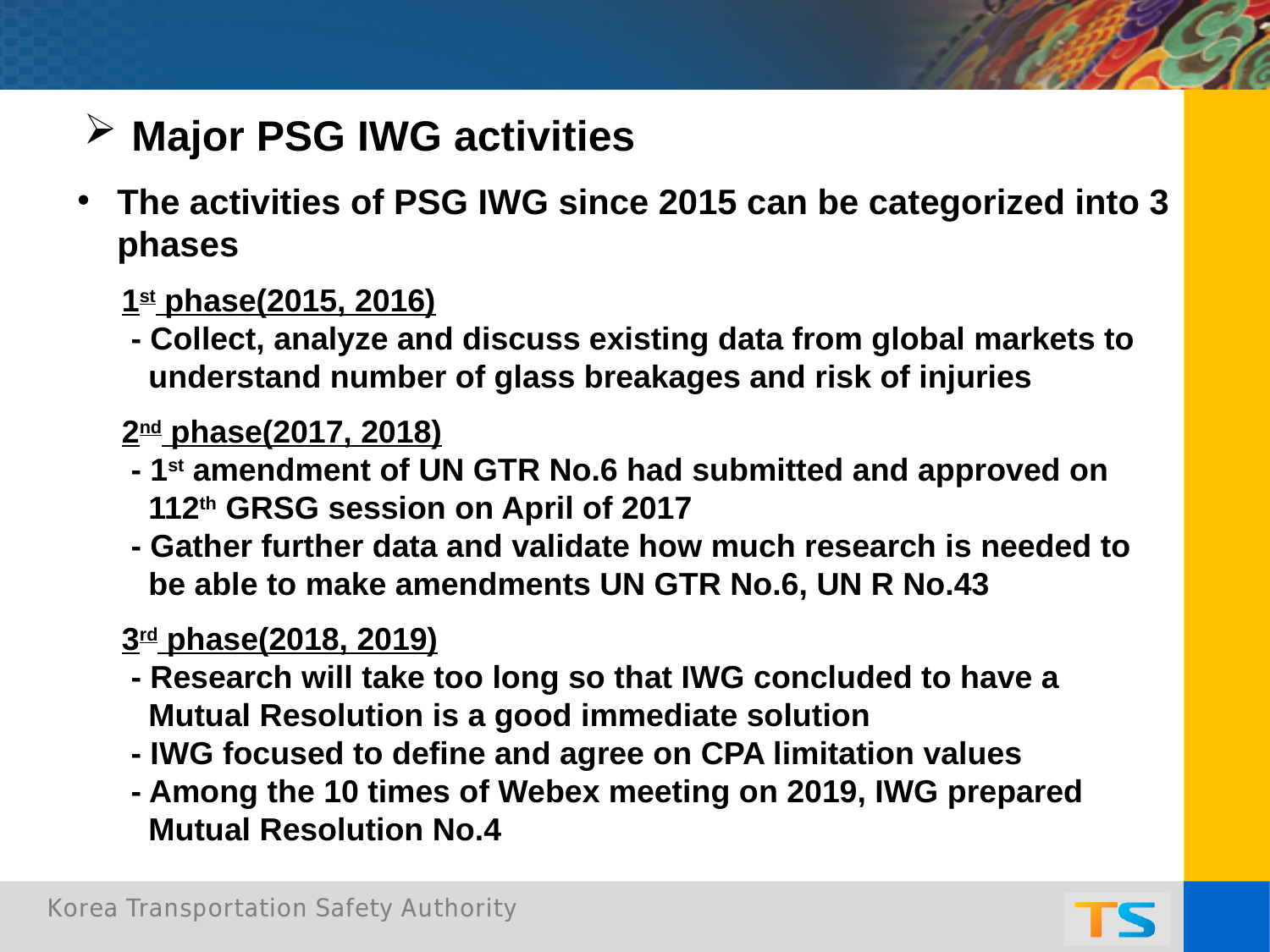

Major PSG IWG activities
The activities of PSG IWG since 2015 can be categorized into 3 phases

     1st phase(2015, 2016)
      - Collect, analyze and discuss existing data from global markets to
        understand number of glass breakages and risk of injuries

     2nd phase(2017, 2018)
      - 1st amendment of UN GTR No.6 had submitted and approved on
        112th GRSG session on April of 2017
      - Gather further data and validate how much research is needed to
        be able to make amendments UN GTR No.6, UN R No.43

     3rd phase(2018, 2019)
      - Research will take too long so that IWG concluded to have a
        Mutual Resolution is a good immediate solution
      - IWG focused to define and agree on CPA limitation values
      - Among the 10 times of Webex meeting on 2019, IWG prepared
        Mutual Resolution No.4